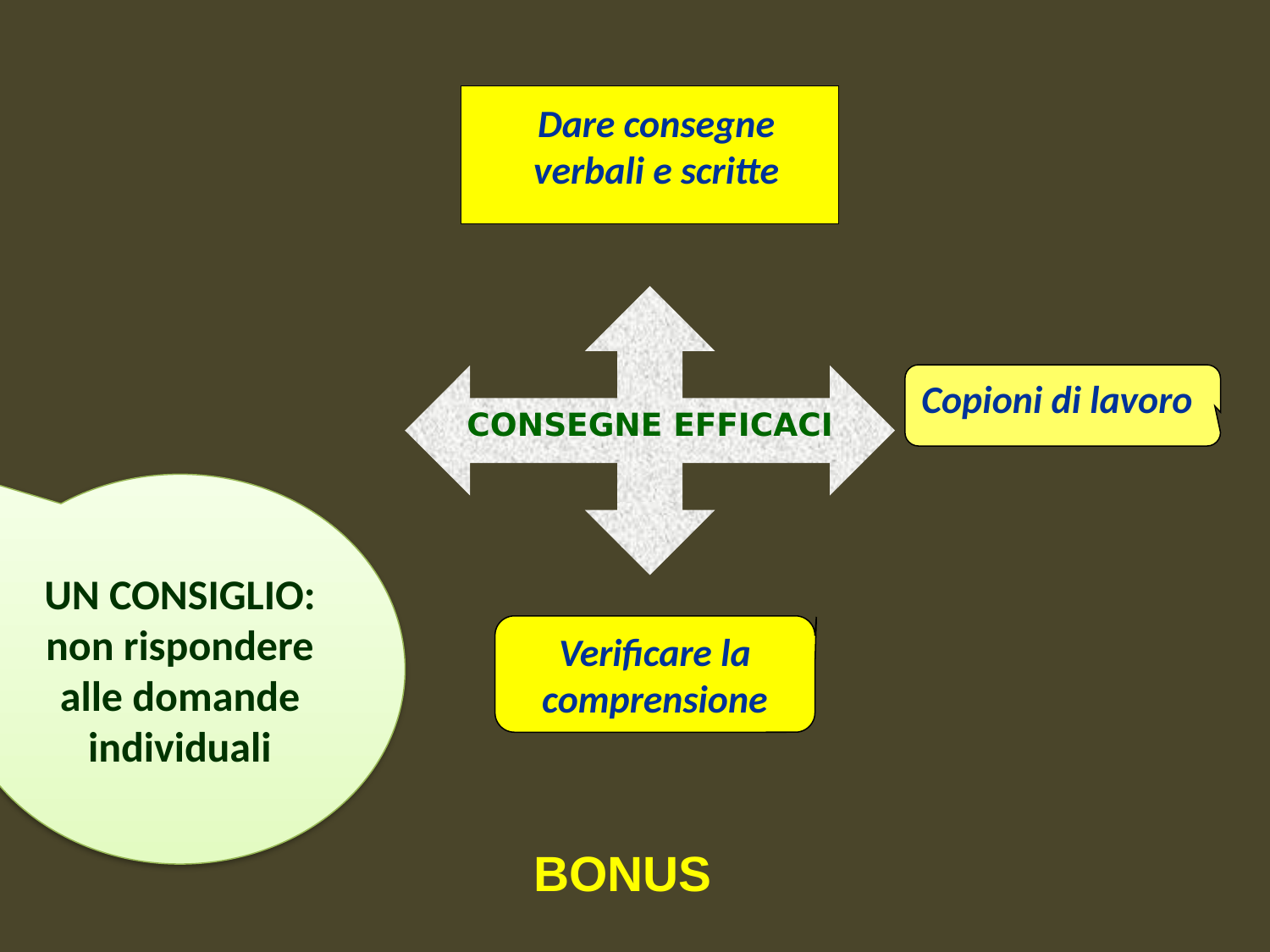

Dare consegne
verbali e scritte

CONSEGNE EFFICACI
Copioni di lavoro
UN CONSIGLIO:
non rispondere alle domande individuali
Verificare la comprensione
BONUS